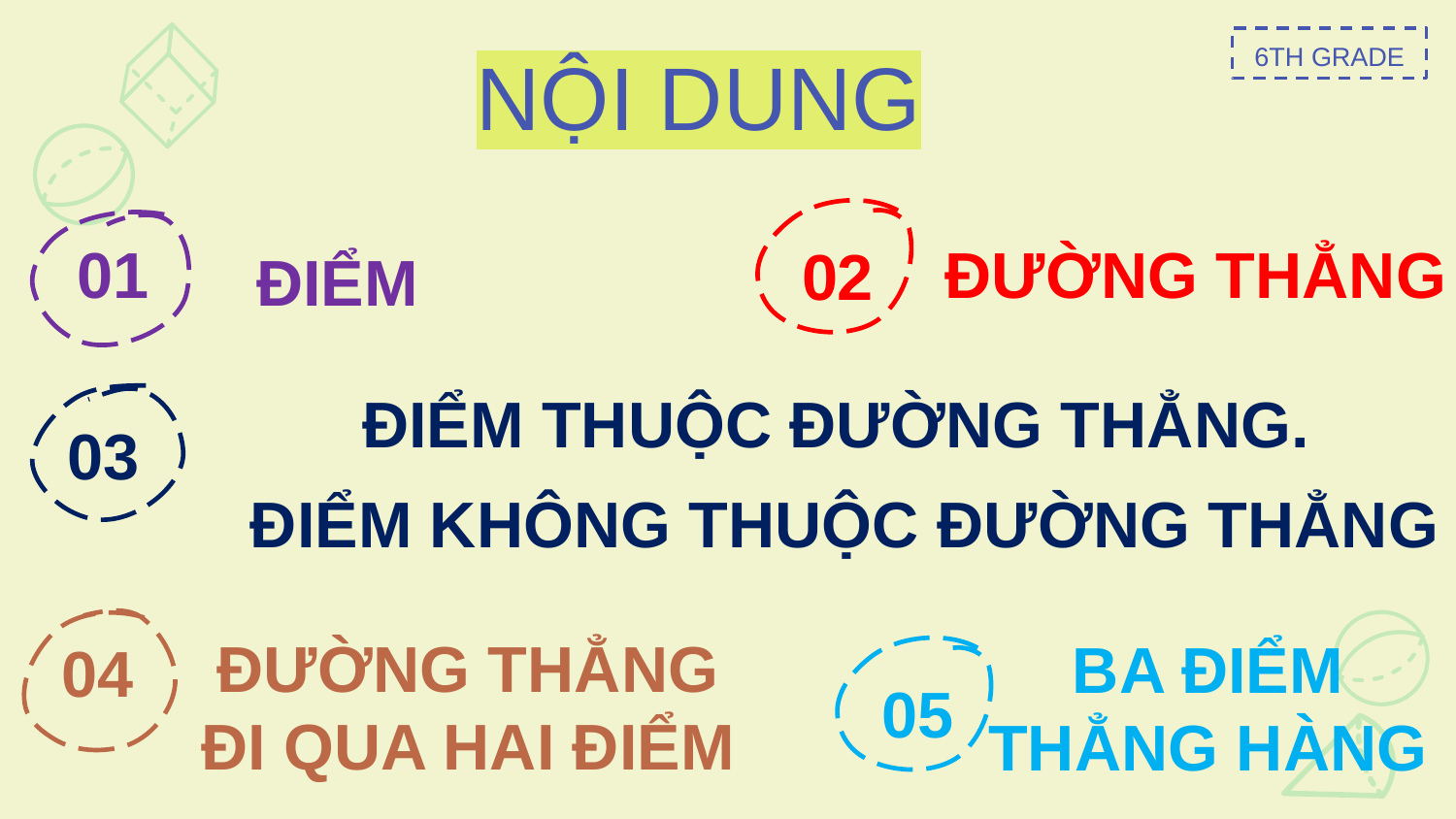

6TH GRADE
NỘI DUNG
ĐƯỜNG THẲNG
# 01
02

ĐIỂM
03
ĐIỂM THUỘC ĐƯỜNG THẲNG.
ĐIỂM KHÔNG THUỘC ĐƯỜNG THẲNG

04

05

ĐƯỜNG THẲNG ĐI QUA HAI ĐIỂM
BA ĐIỂM THẲNG HÀNG